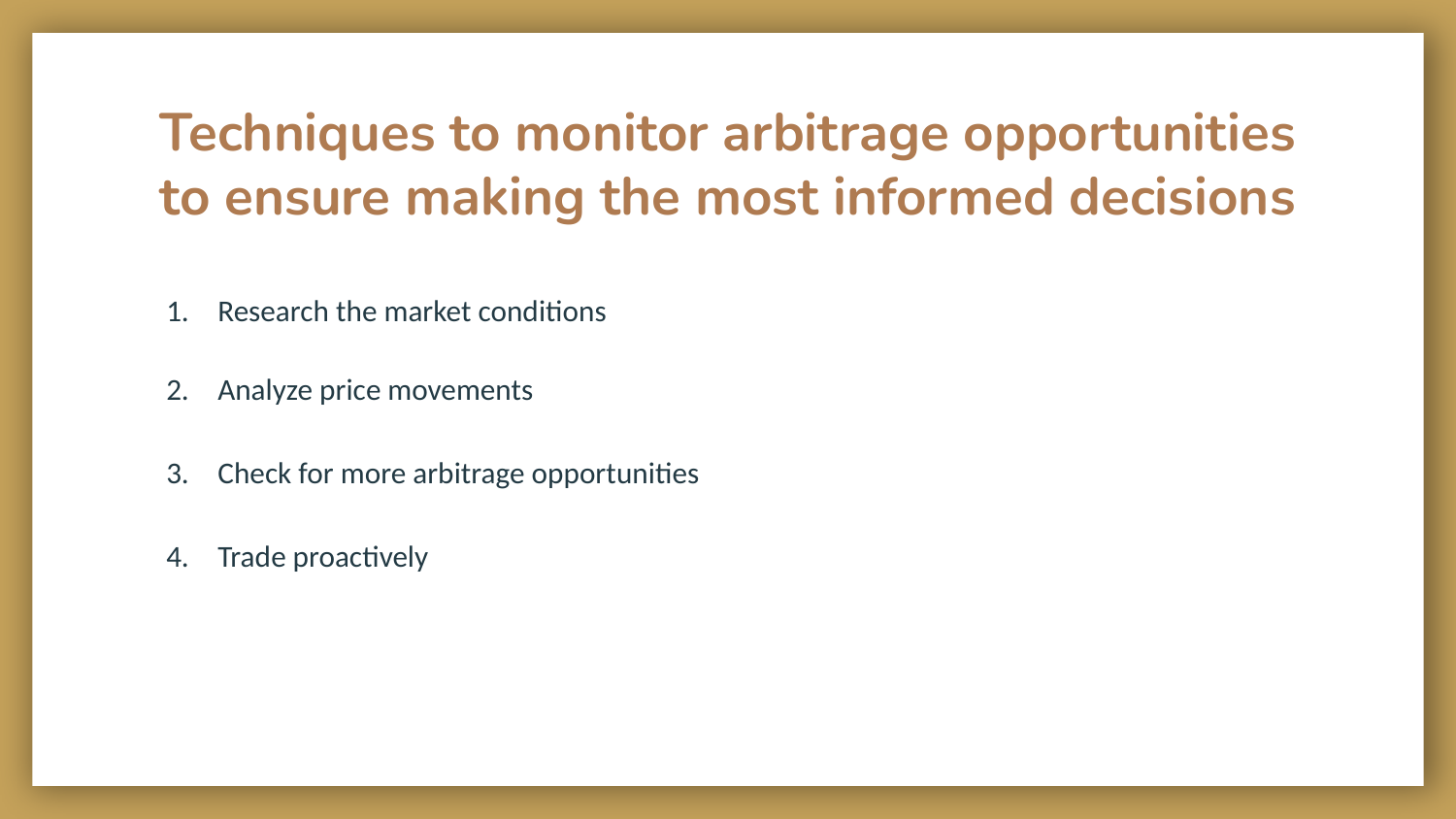

# Techniques to monitor arbitrage opportunities to ensure making the most informed decisions
Research the market conditions
Analyze price movements
Check for more arbitrage opportunities
Trade proactively